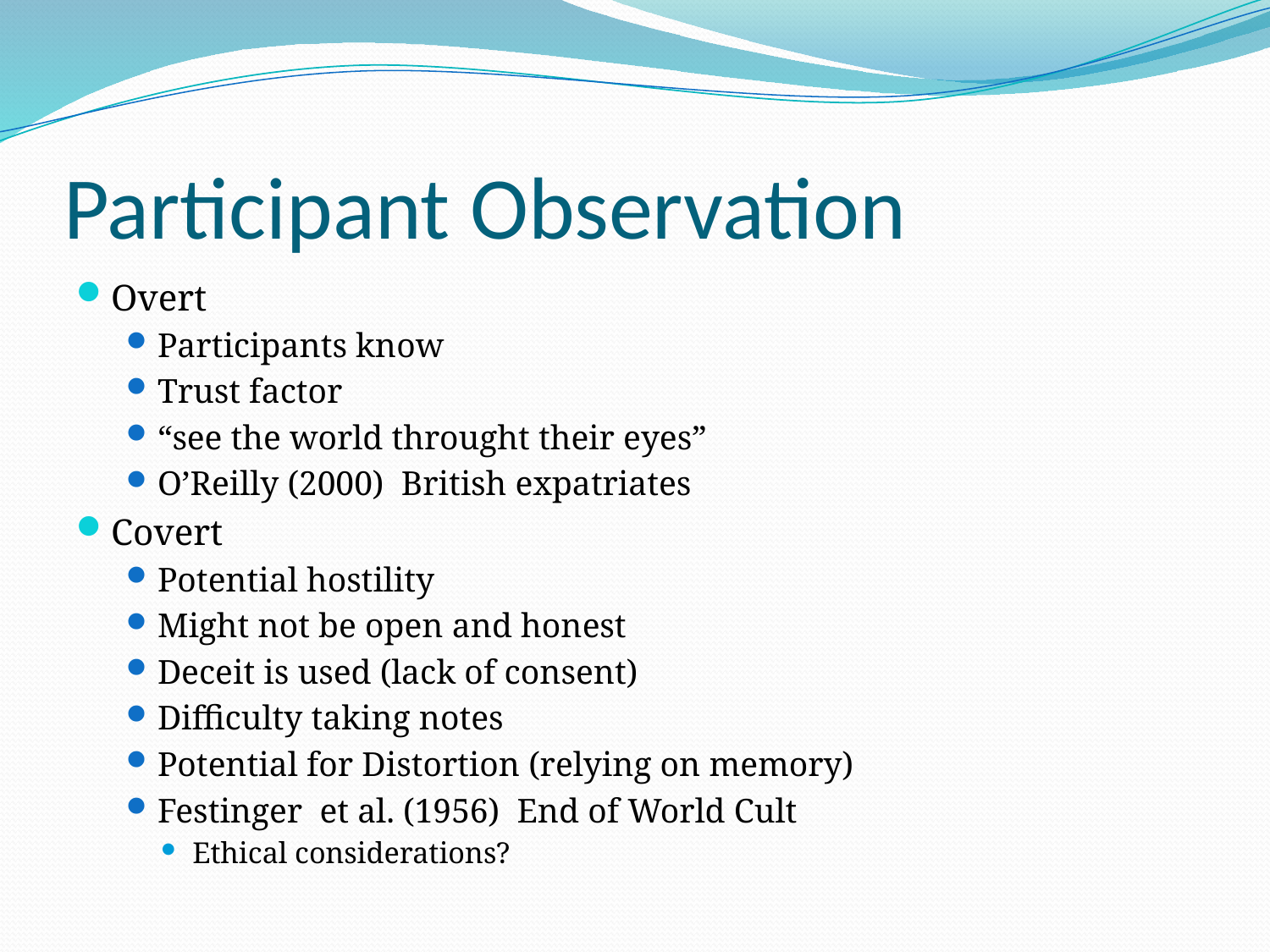

# Participant Observation
Overt
Participants know
Trust factor
“see the world throught their eyes”
O’Reilly (2000)  British expatriates
Covert
Potential hostility
Might not be open and honest
Deceit is used (lack of consent)
Difficulty taking notes
Potential for Distortion (relying on memory)
Festinger  et al. (1956)  End of World Cult
Ethical considerations?